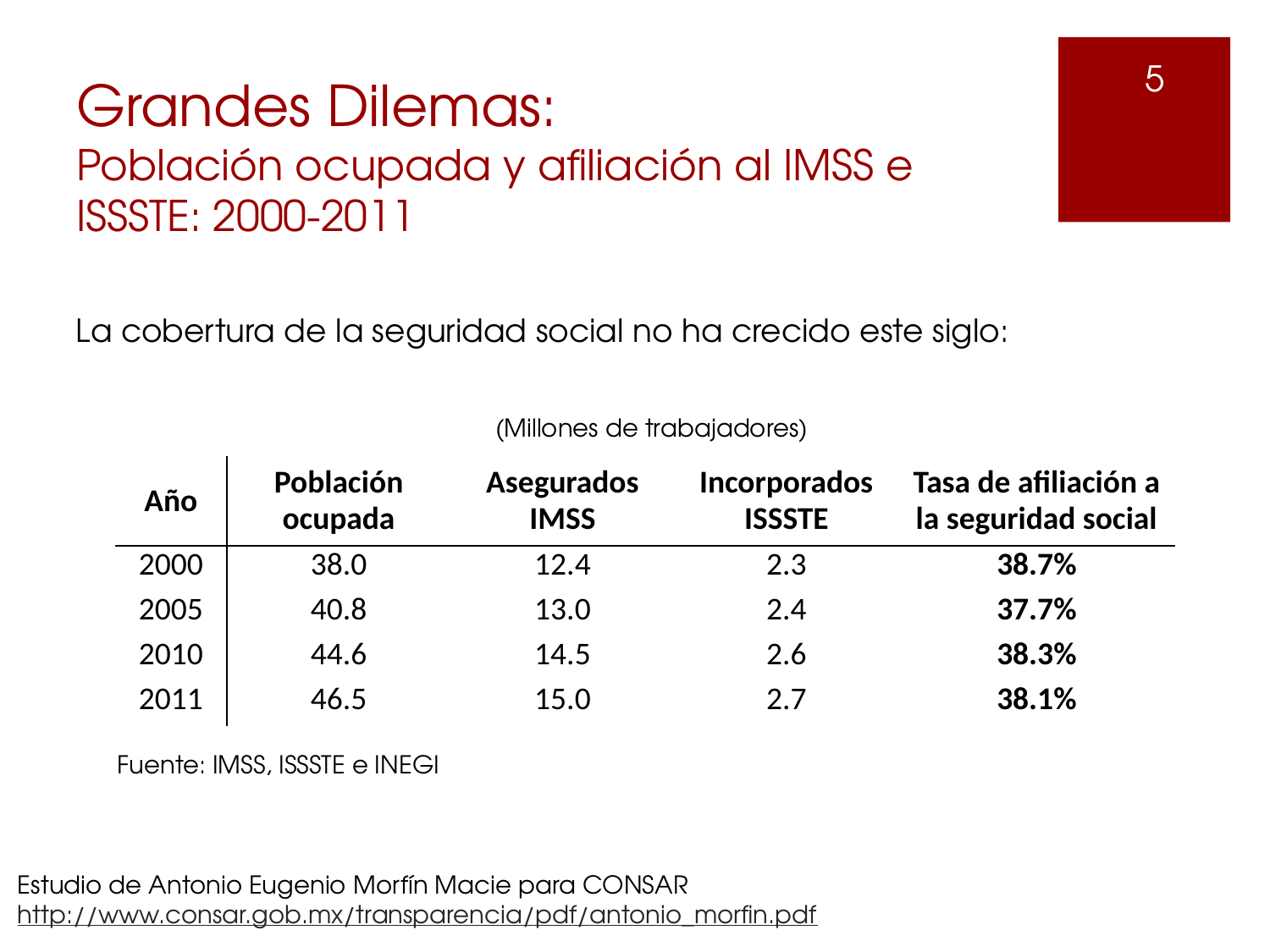

5
# Grandes Dilemas: Población ocupada y afiliación al IMSS e ISSSTE: 2000-2011
La cobertura de la seguridad social no ha crecido este siglo:
(Millones de trabajadores)
| Año | Población ocupada | Asegurados IMSS | Incorporados ISSSTE | Tasa de afiliación a la seguridad social |
| --- | --- | --- | --- | --- |
| 2000 | 38.0 | 12.4 | 2.3 | 38.7% |
| 2005 | 40.8 | 13.0 | 2.4 | 37.7% |
| 2010 | 44.6 | 14.5 | 2.6 | 38.3% |
| 2011 | 46.5 | 15.0 | 2.7 | 38.1% |
 Fuente: IMSS, ISSSTE e INEGI
Estudio de Antonio Eugenio Morfín Macie para CONSAR http://www.consar.gob.mx/transparencia/pdf/antonio_morfin.pdf